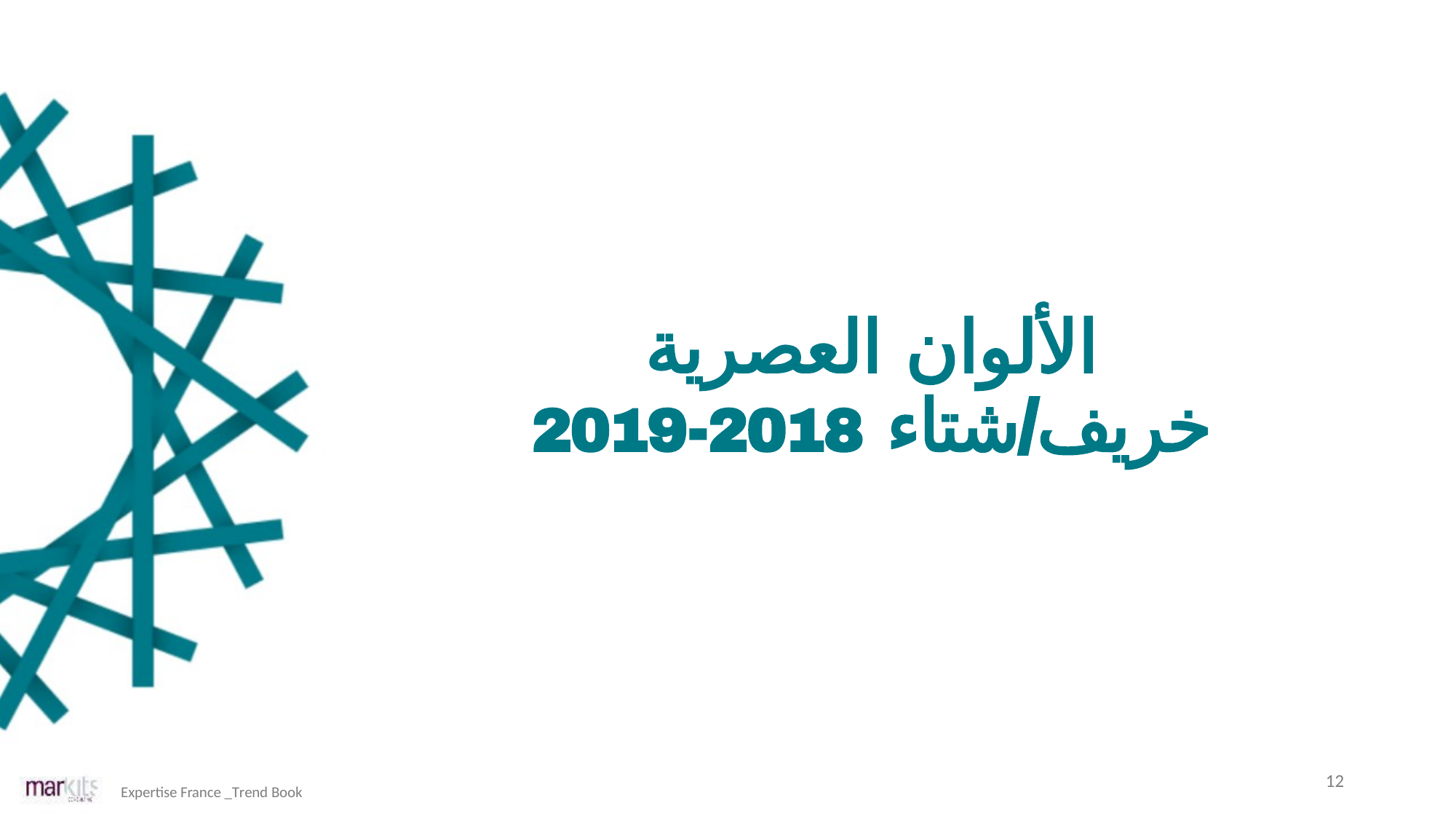

الألوان العصرية
خريف/شتاء 2018-2019

12
Expertise France _Trend Book